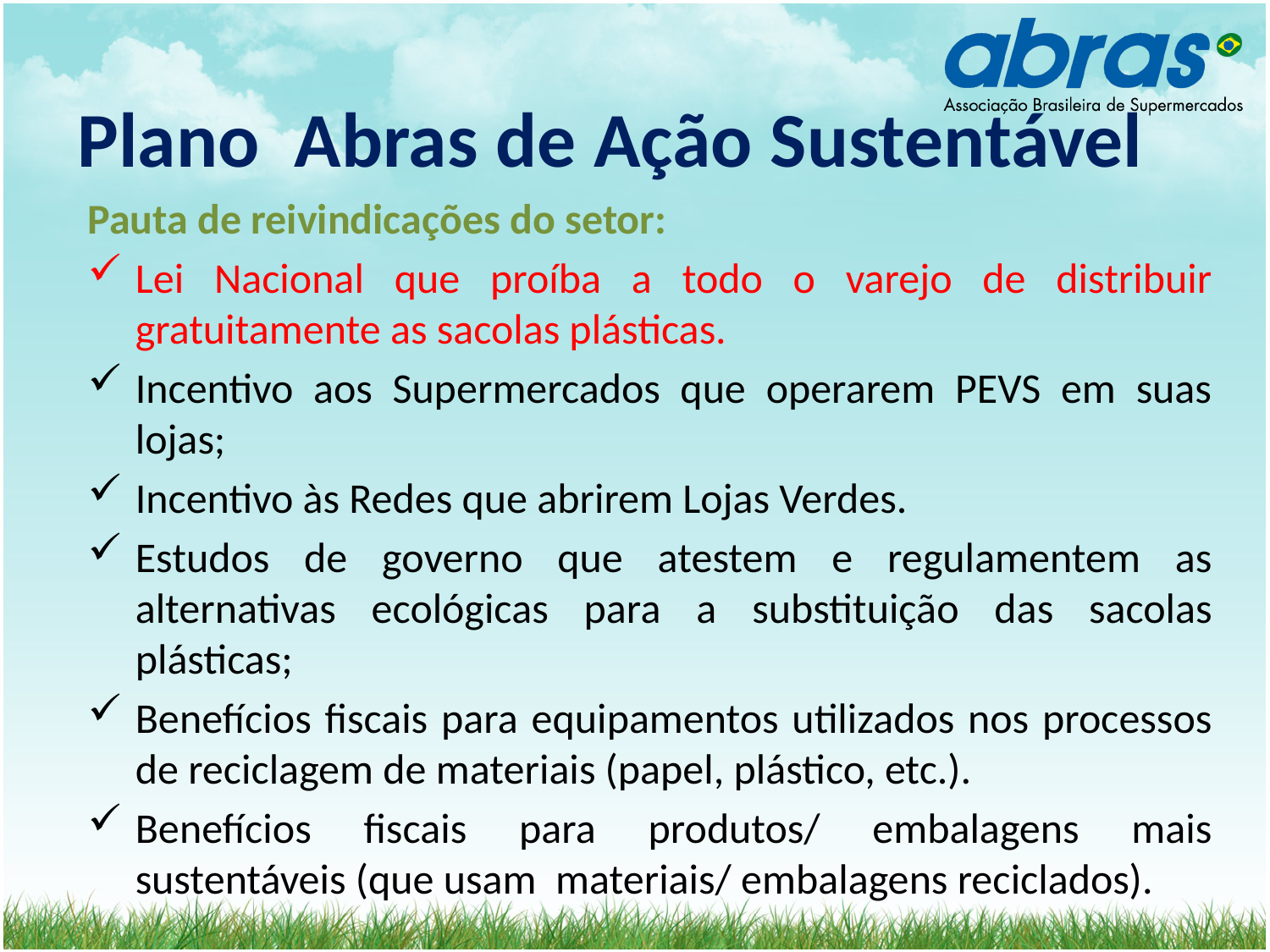

# Plano  Abras de Ação Sustentável

Pauta de reivindicações do setor:
Lei Nacional que proíba a todo o varejo de distribuir gratuitamente as sacolas plásticas.
Incentivo aos Supermercados que operarem PEVS em suas lojas;
Incentivo às Redes que abrirem Lojas Verdes.
Estudos de governo que atestem e regulamentem as alternativas ecológicas para a substituição das sacolas plásticas;
Benefícios fiscais para equipamentos utilizados nos processos de reciclagem de materiais (papel, plástico, etc.).
Benefícios fiscais para produtos/ embalagens mais sustentáveis (que usam  materiais/ embalagens reciclados).